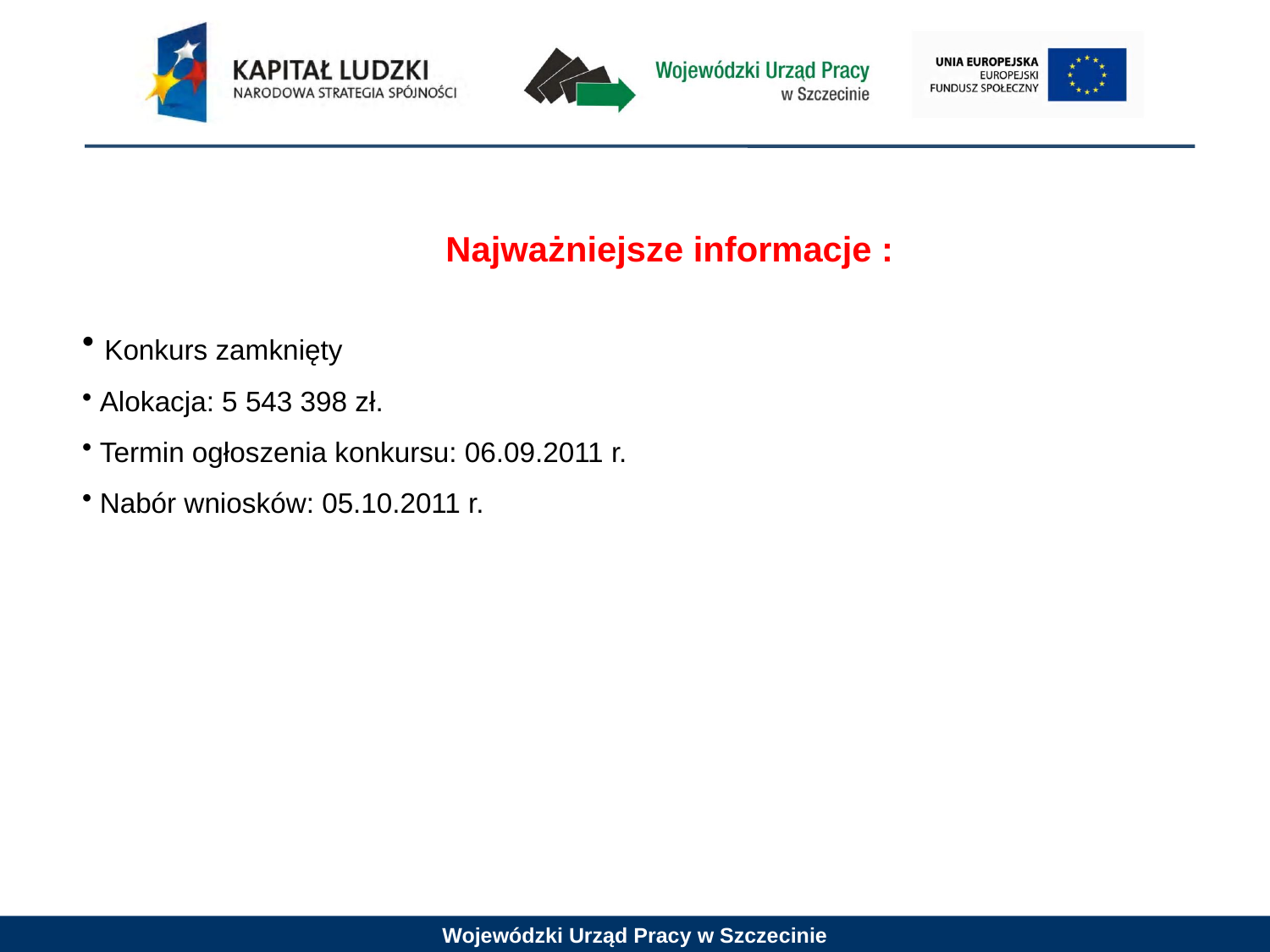

Najważniejsze informacje :

 Konkurs zamknięty
 Alokacja: 5 543 398 zł.
 Termin ogłoszenia konkursu: 06.09.2011 r.
 Nabór wniosków: 05.10.2011 r.